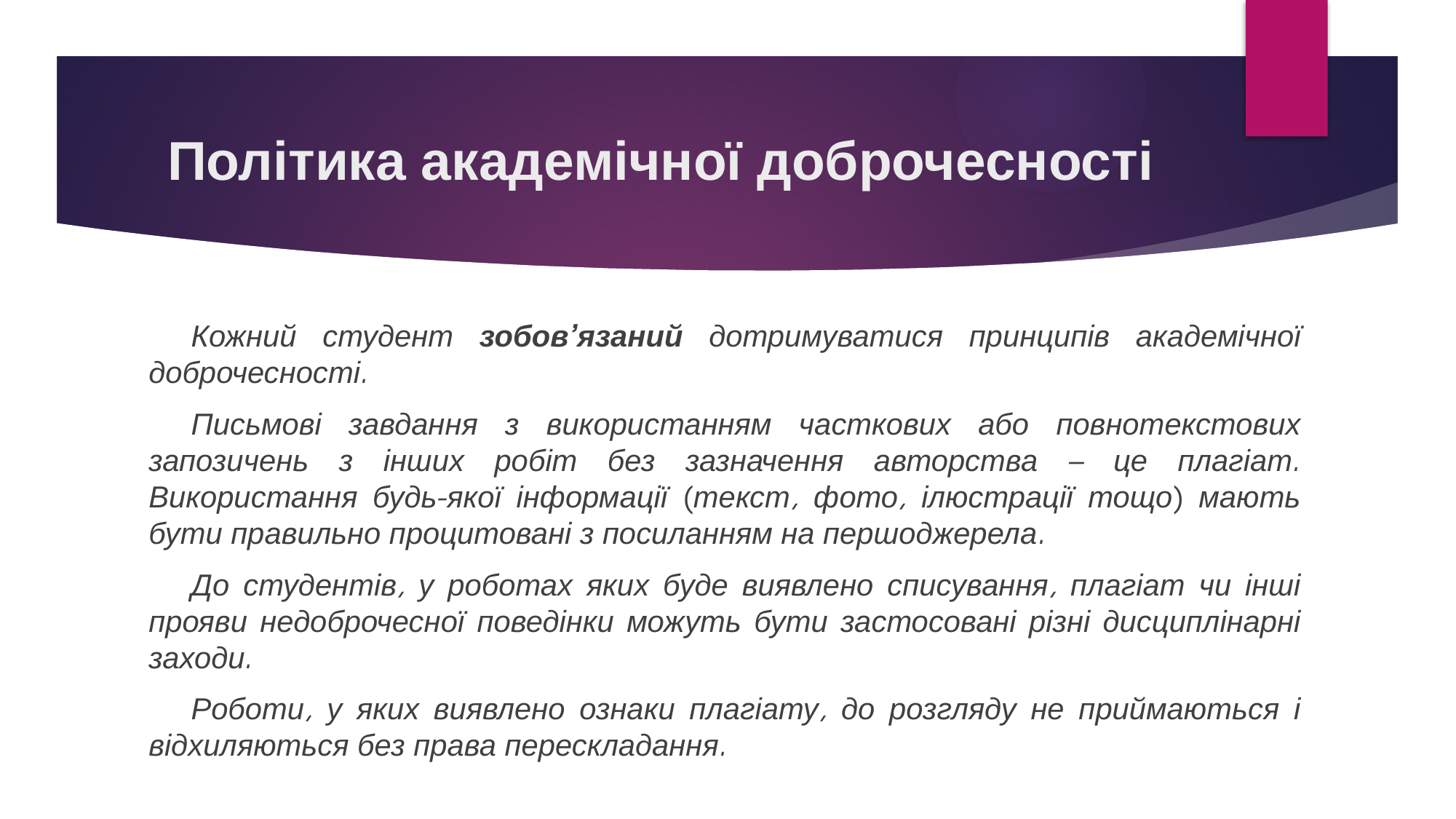

# Політика академічної доброчесності
Кожний студент зобов’язаний дотримуватися принципів академічної доброчесності.
Письмові завдання з використанням часткових або повнотекстових запозичень з інших робіт без зазначення авторства – це плагіат. Використання будь-якої інформації (текст, фото, ілюстрації тощо) мають бути правильно процитовані з посиланням на першоджерела.
До студентів, у роботах яких буде виявлено списування, плагіат чи інші прояви недоброчесної поведінки можуть бути застосовані різні дисциплінарні заходи.
Роботи, у яких виявлено ознаки плагіату, до розгляду не приймаються і відхиляються без права перескладання.